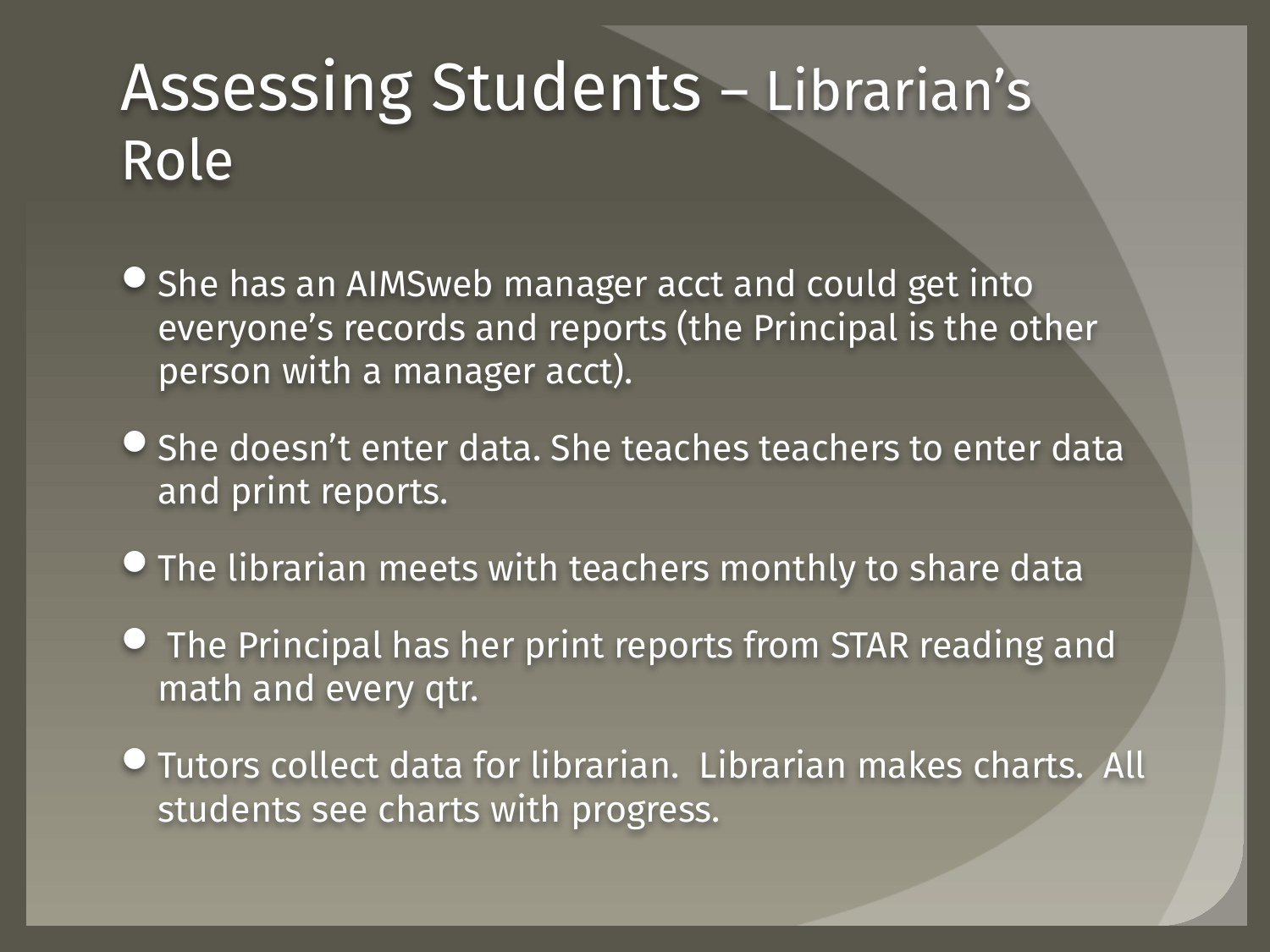

# Assessing Students – Librarian’s Role
She has an AIMSweb manager acct and could get into everyone’s records and reports (the Principal is the other person with a manager acct).
She doesn’t enter data. She teaches teachers to enter data and print reports.
The librarian meets with teachers monthly to share data
 The Principal has her print reports from STAR reading and math and every qtr.
Tutors collect data for librarian.  Librarian makes charts.  All students see charts with progress.